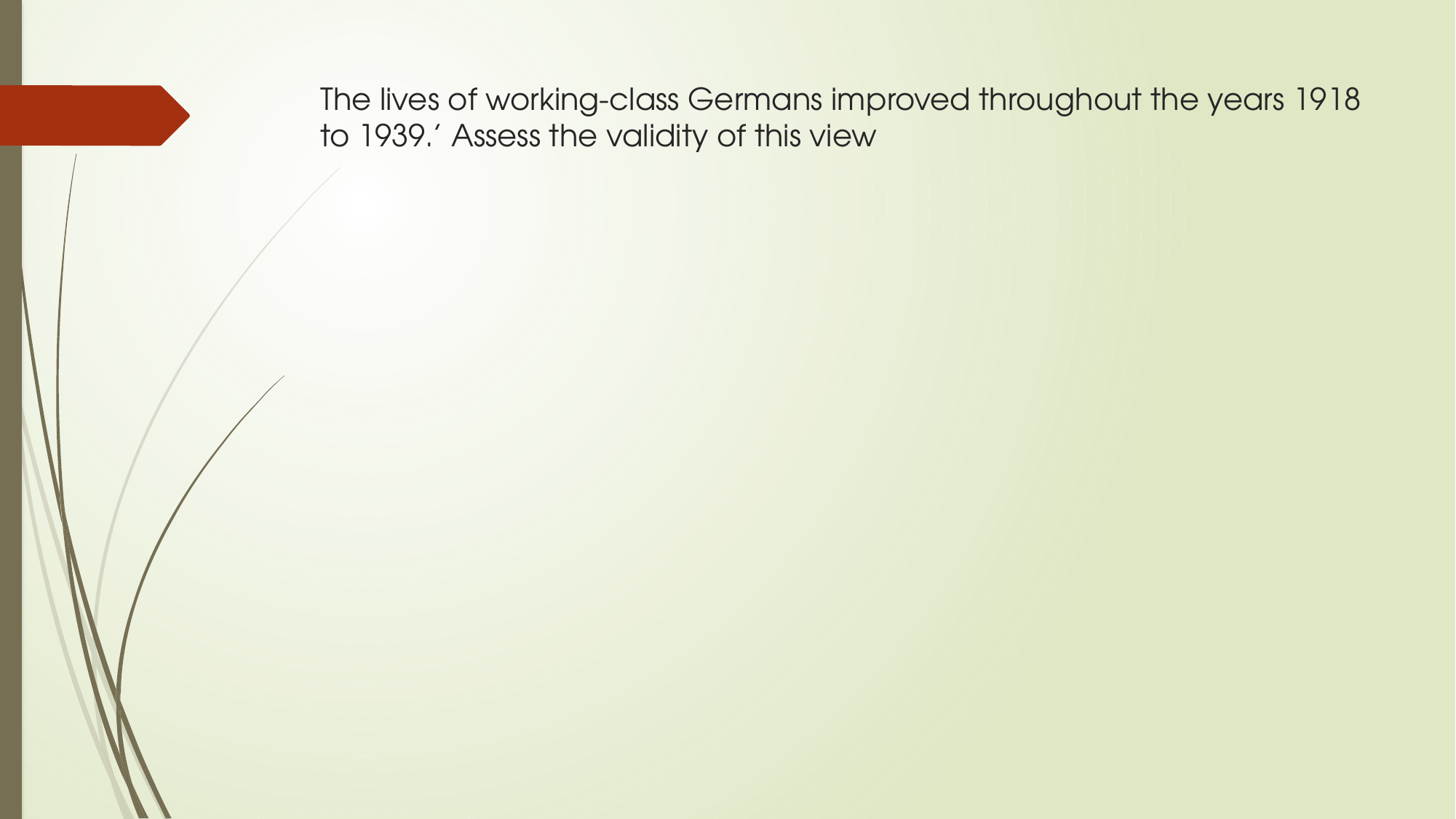

# The lives of working-class Germans improved throughout the years 1918 to 1939.’ Assess the validity of this view